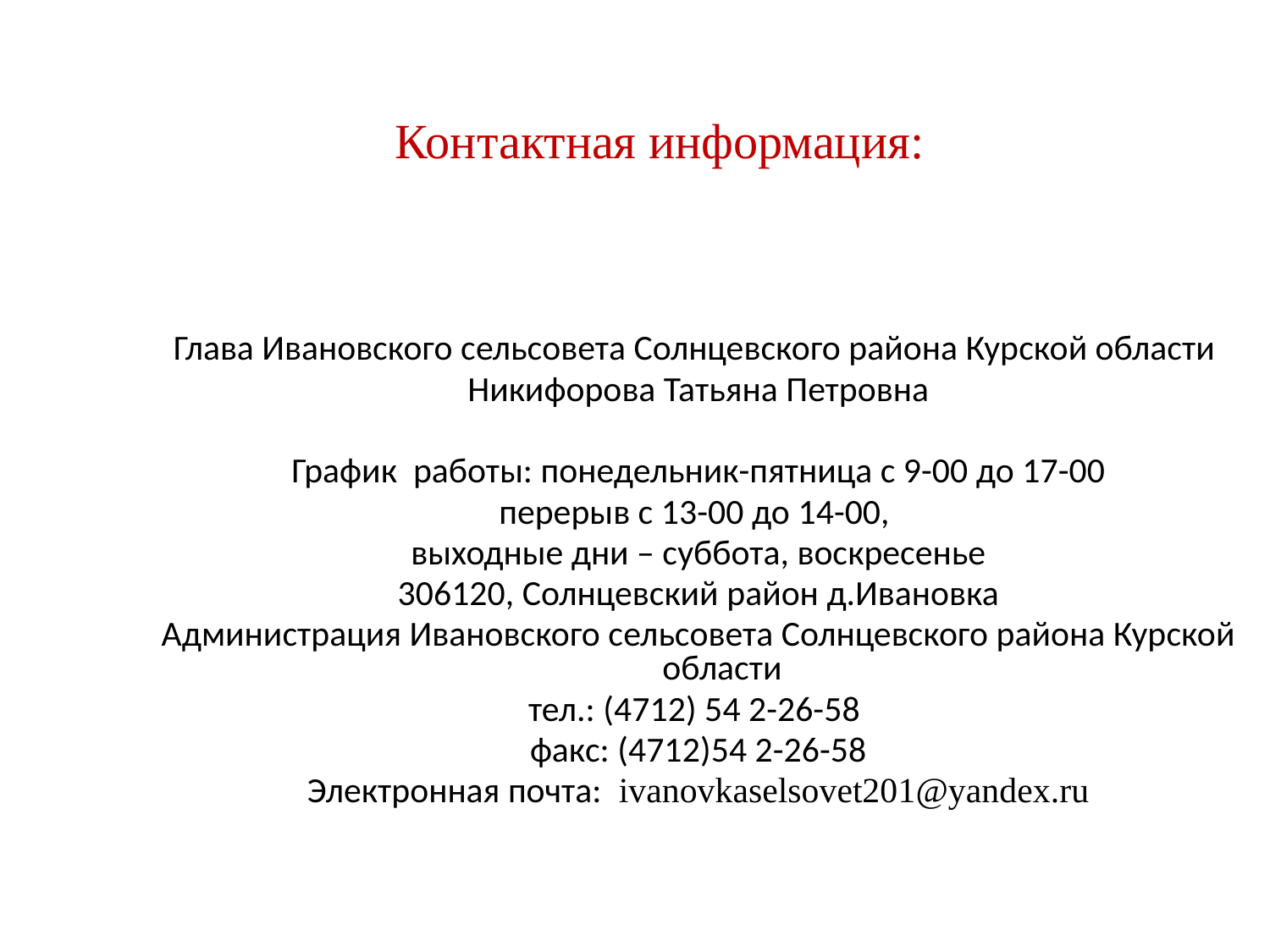

Контактная информация:

Глава Ивановского сельсовета Солнцевского района Курской области
Никифорова Татьяна Петровна

График  работы: понедельник-пятница с 9-00 до 17-00
перерыв с 13-00 до 14-00,
выходные дни – суббота, воскресенье
306120, Солнцевский район д.Ивановка
Администрация Ивановского сельсовета Солнцевского района Курской области
тел.: (4712) 54 2-26-58
факс: (4712)54 2-26-58
Электронная почта:  ivanovkaselsovet201@yandex.ru